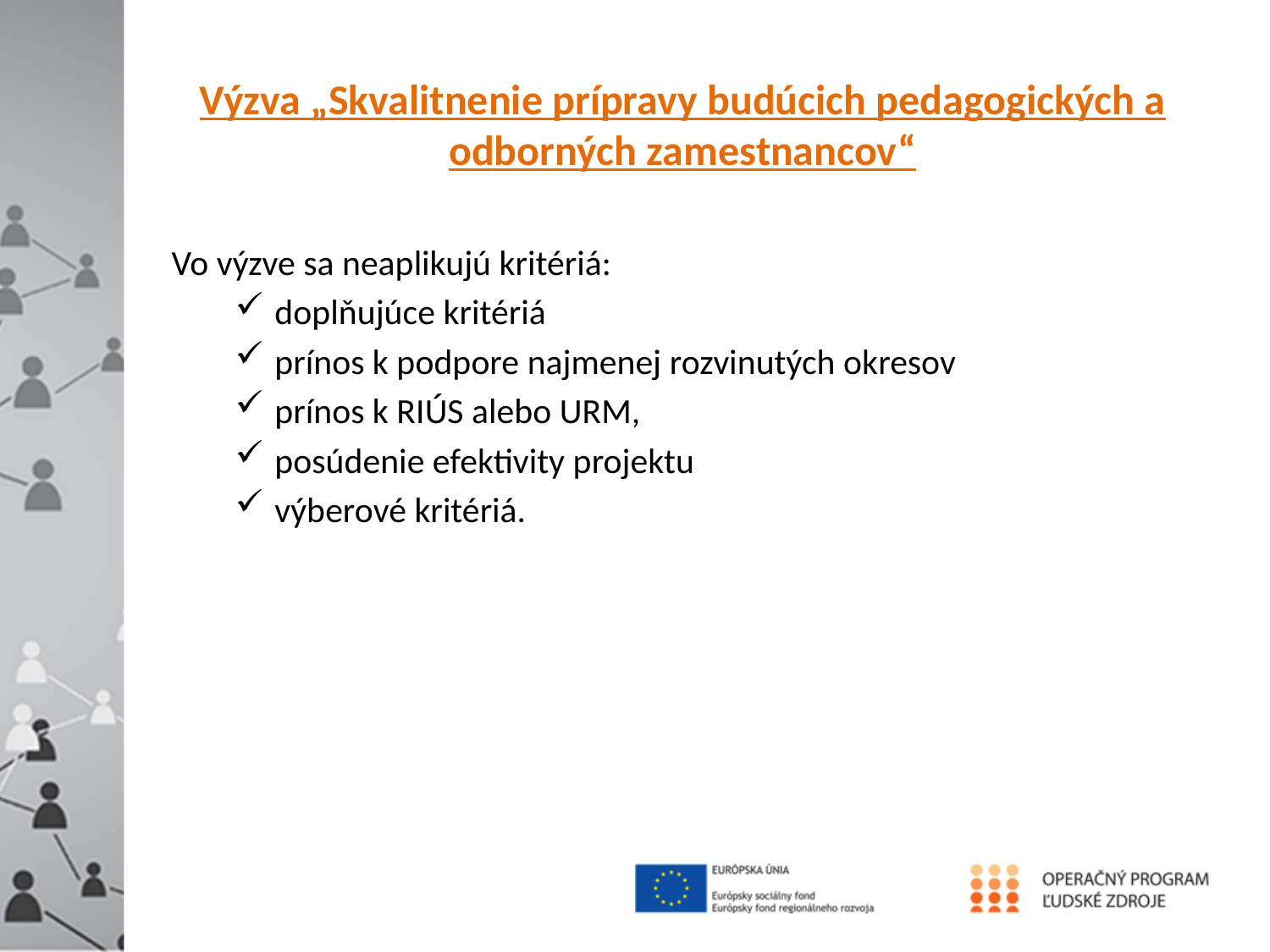

Výzva „Skvalitnenie prípravy budúcich pedagogických a odborných zamestnancov“

Vo výzve sa neaplikujú kritériá:
doplňujúce kritériá
prínos k podpore najmenej rozvinutých okresov
prínos k RIÚS alebo URM,
posúdenie efektivity projektu
výberové kritériá.